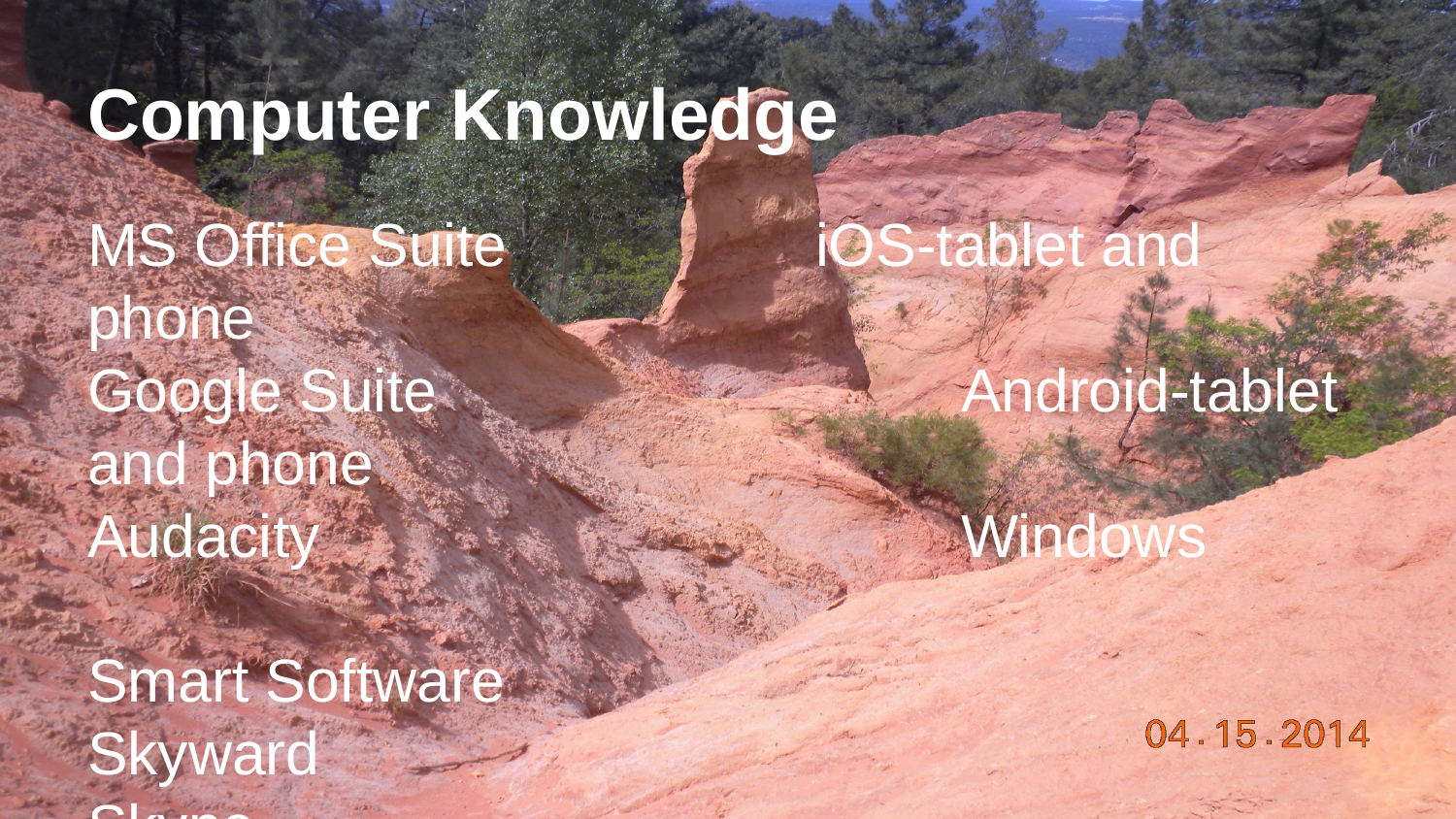

# Computer Knowledge
MS Office Suite			iOS-tablet and phone
Google Suite				Android-tablet and phone
Audacity					Windows
Smart Software
Skyward
Skype
(Most things I figure out quickly)